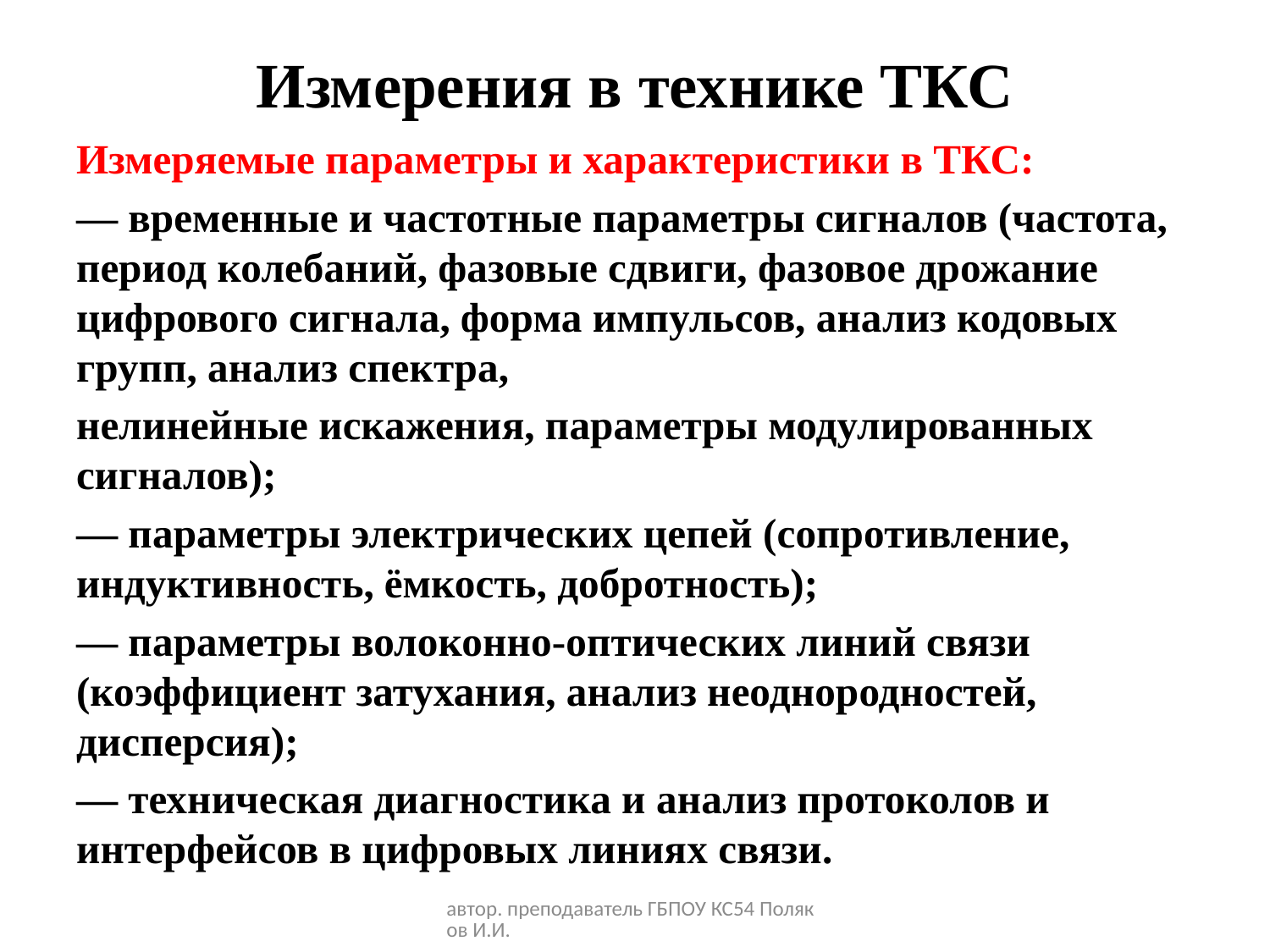

# Измерения в технике ТКС
Измеряемые параметры и характеристики в ТКС:
— временные и частотные параметры сигналов (частота, период колебаний, фазовые сдвиги, фазовое дрожание цифрового сигнала, форма импульсов, анализ кодовых групп, анализ спектра,
нелинейные искажения, параметры модулированных сигналов);
— параметры электрических цепей (сопротивление, индуктивность, ёмкость, добротность);
— параметры волоконно-оптических линий связи (коэффициент затухания, анализ неоднородностей, дисперсия);
— техническая диагностика и анализ протоколов и интерфейсов в цифровых линиях связи.
автор. преподаватель ГБПОУ КС54 Поляков И.И.